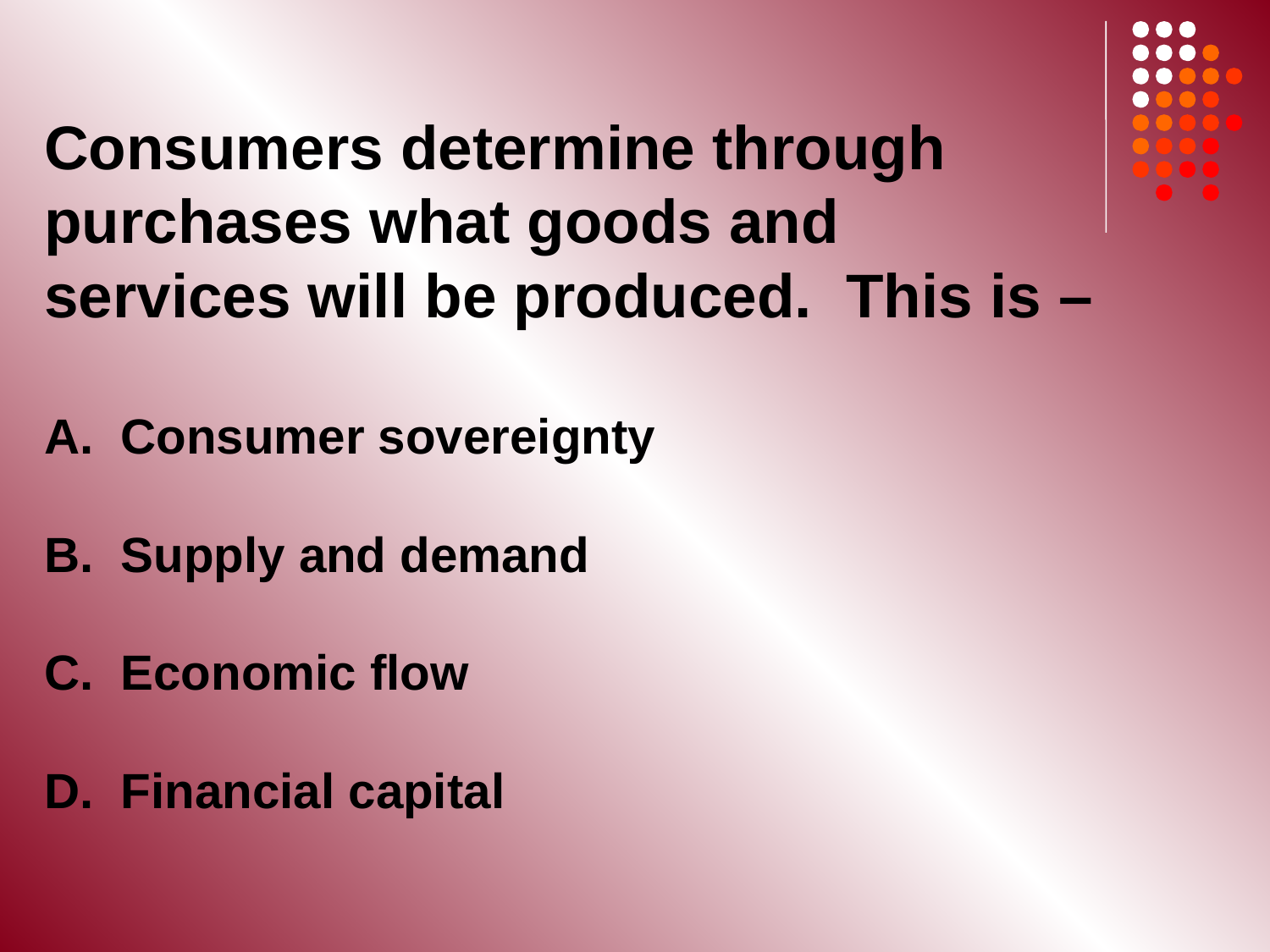

Consumers determine through purchases what goods and services will be produced.  This is –
A.  Consumer sovereignty
B.  Supply and demand
C.  Economic flow
D.  Financial capital